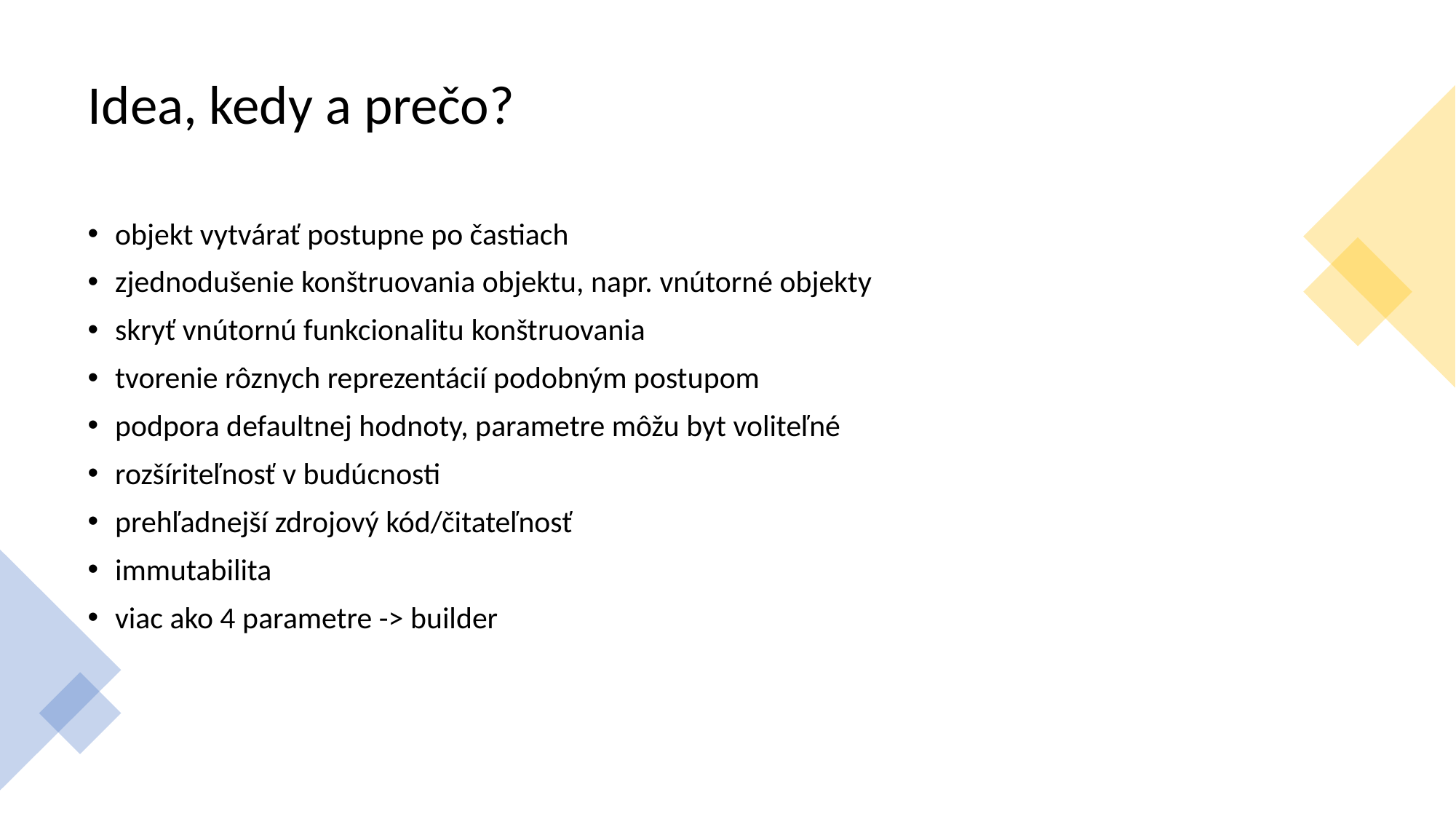

# Idea, kedy a prečo?

objekt vytvárať postupne po častiach
zjednodušenie konštruovania objektu, napr. vnútorné objekty
skryť vnútornú funkcionalitu konštruovania
tvorenie rôznych reprezentácií podobným postupom
podpora defaultnej hodnoty, parametre môžu byt voliteľné
rozšíriteľnosť v budúcnosti
prehľadnejší zdrojový kód/čitateľnosť
immutabilita
viac ako 4 parametre -> builder